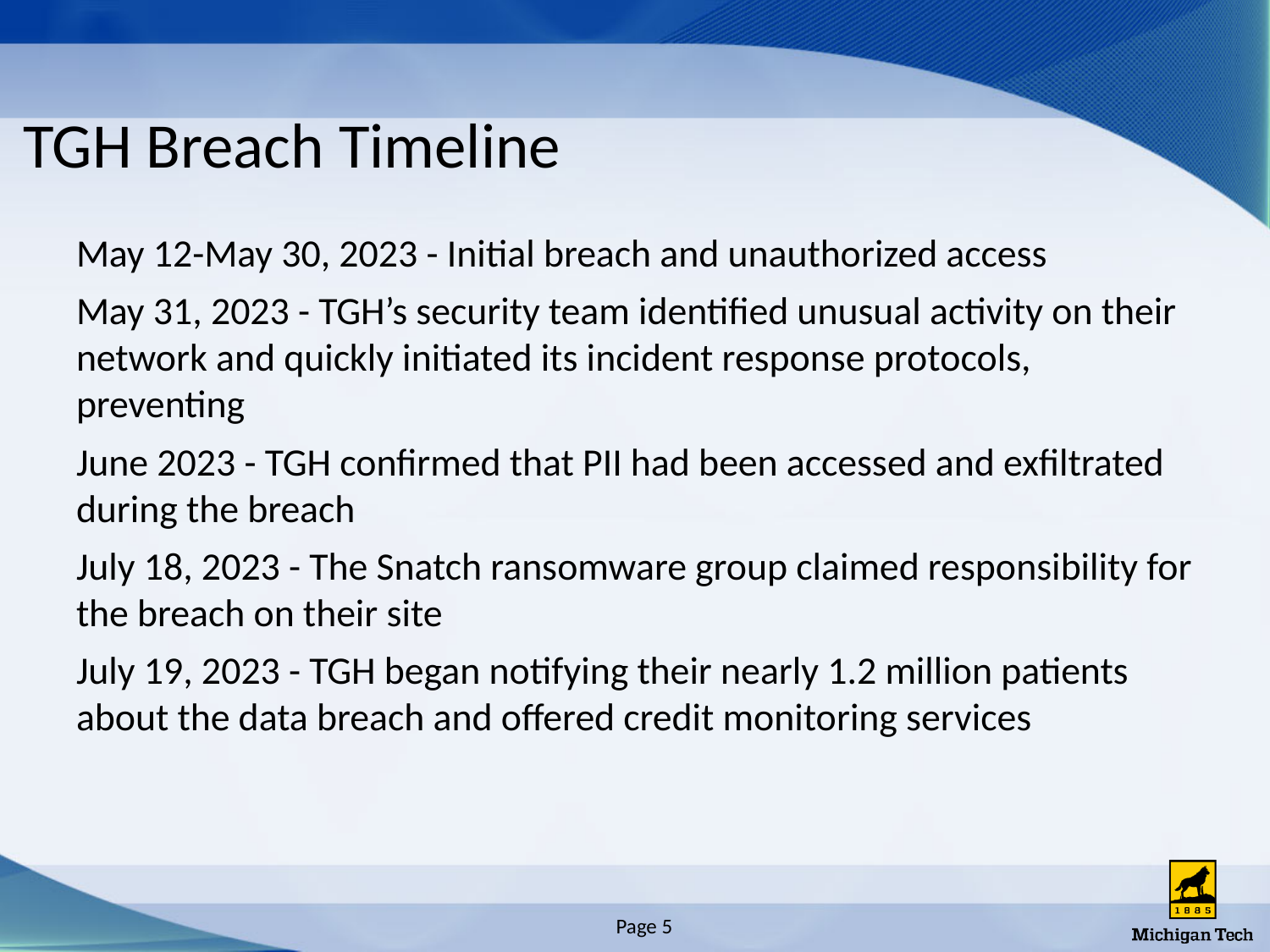

# TGH Breach Timeline
May 12-May 30, 2023 - Initial breach and unauthorized access
May 31, 2023 - TGH’s security team identified unusual activity on their network and quickly initiated its incident response protocols, preventing
June 2023 - TGH confirmed that PII had been accessed and exfiltrated during the breach
July 18, 2023 - The Snatch ransomware group claimed responsibility for the breach on their site
July 19, 2023 - TGH began notifying their nearly 1.2 million patients about the data breach and offered credit monitoring services